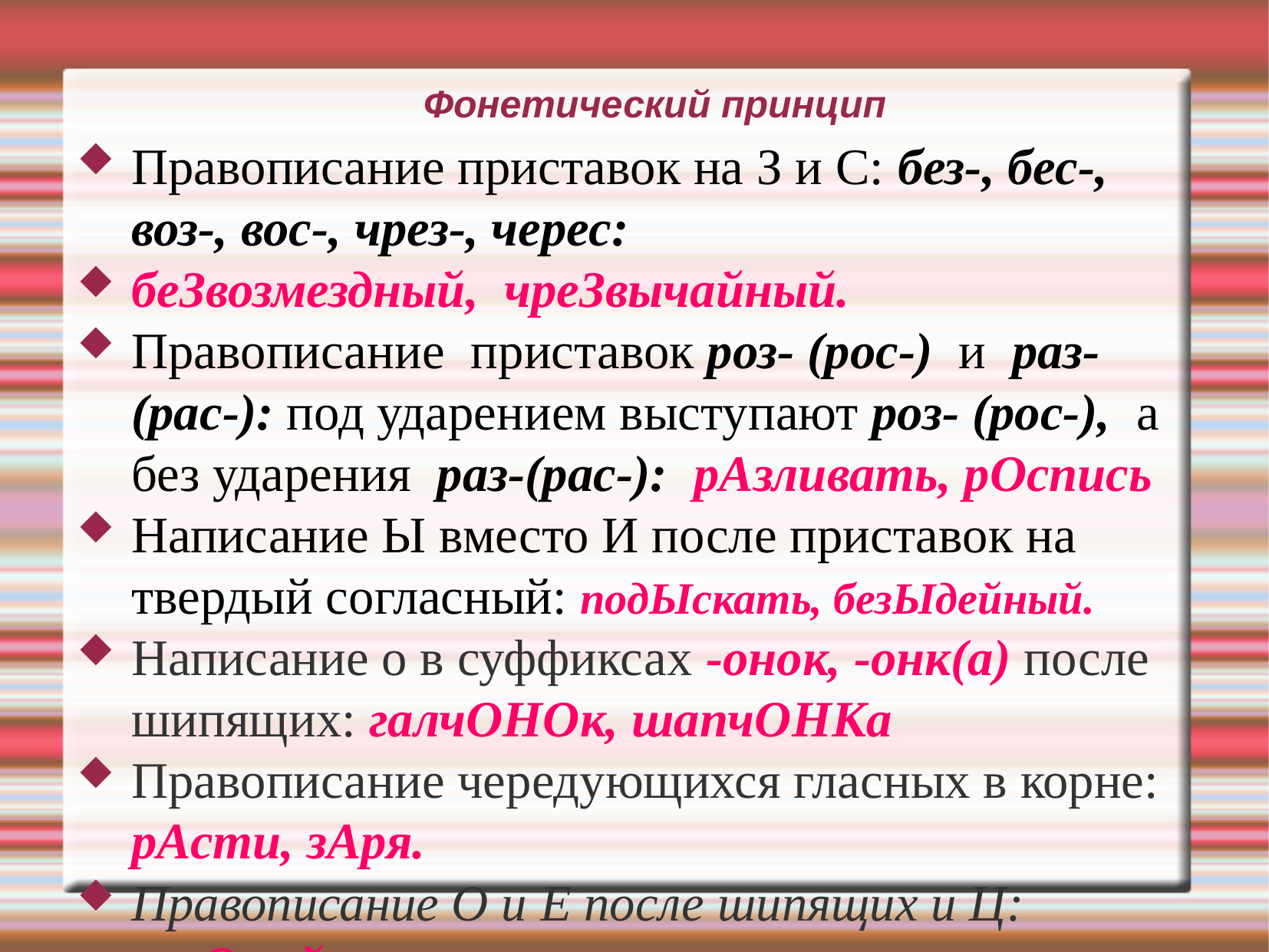

Фонетический принцип
Правописание приставок на З и С: без-, бес-, воз-, вос-, чрез-, черес:
беЗвозмездный,  чреЗвычайный.
Правописание  приставок роз- (рос-)  и  раз- (рас-): под ударением выступают роз- (рос-),  а без ударения  раз-(рас-):  рАзливать, рОспись
Написание Ы вместо И после приставок на твердый согласный: подЫскать, безЫдейный.
Написание о в суффиксах -онок, -онк(а) после шипящих: галчОНОк, шапчОНКа
Правописание чередующихся гласных в корне: рАсти, зАря.
Правописание О и Е после шипящих и Ц: ежОвый